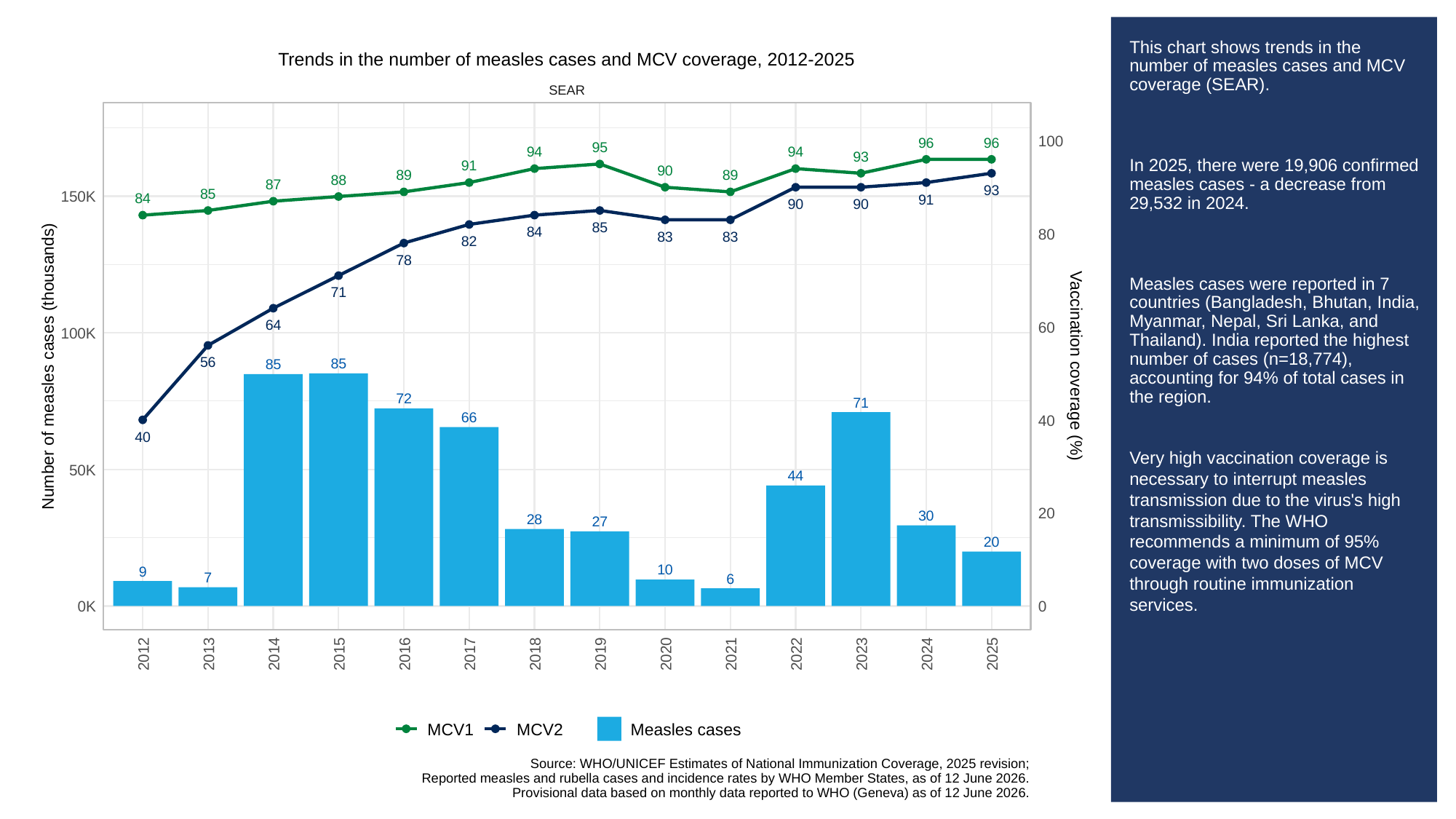

# This chart shows trends in the number of measles cases and MCV coverage (SEAR).

In 2025, there were 19,906 confirmed measles cases - a decrease from 29,532 in 2024.

Measles cases were reported in 7 countries (Bangladesh, Bhutan, India, Myanmar, Nepal, Sri Lanka, and Thailand). India reported the highest number of cases (n=18,774), accounting for 94% of total cases in the region.

Very high vaccination coverage is necessary to interrupt measles transmission due to the virus's high transmissibility. The WHO recommends a minimum of 95% coverage with two doses of MCV through routine immunization services.

Trends in the number of measles cases and MCV coverage, 2012-2025
SEAR

100
96
96
95
94
94
93

91

90

89
89

88
87

93
85

150K
84

91

90
90

85
84
80
83
83
82

78

71

64
60
100K

56
85
85
Number of measles cases (thousands)
Vaccination coverage (%)

72
71

66

40

40
50K

44

20
30
28
27

20

10
9
7
6

0K
0

2012
2013
2014
2015
2016
2017
2018
2019
2020
2021
2022
2023
2024
2025

MCV1
MCV2
Measles cases

Source: WHO/UNICEF Estimates of National Immunization Coverage, 2025 revision;
Reported measles and rubella cases and incidence rates by WHO Member States, as of 12 June 2026.
Provisional data based on monthly data reported to WHO (Geneva) as of 12 June 2026.